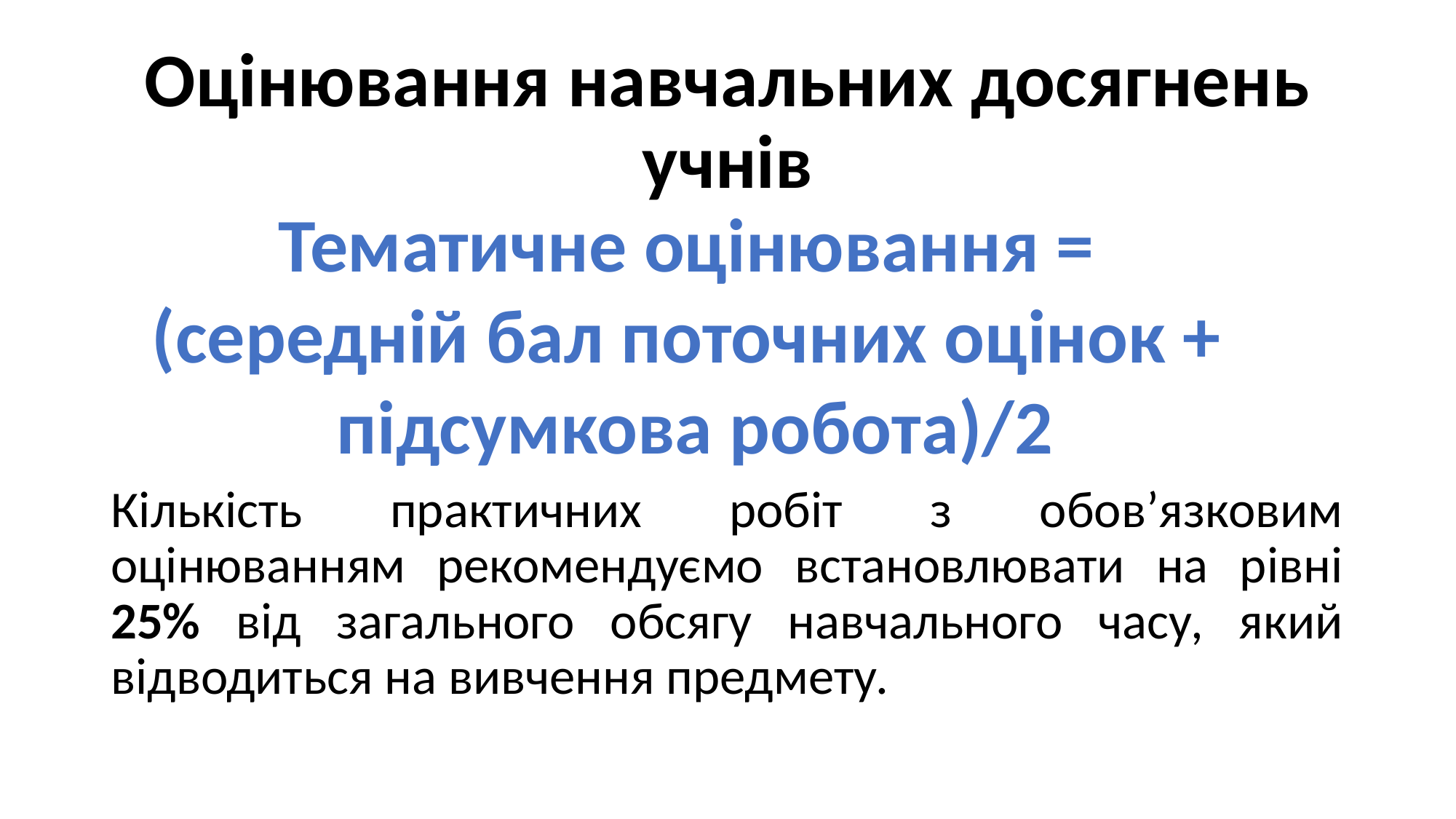

# Оцінювання навчальних досягнень учнів
Тематичне оцінювання =
(середній бал поточних оцінок +
підсумкова робота)/2
Кількість практичних робіт з обов’язковим оцінюванням рекомендуємо встановлювати на рівні 25% від загального обсягу навчального часу, який відводиться на вивчення предмету.